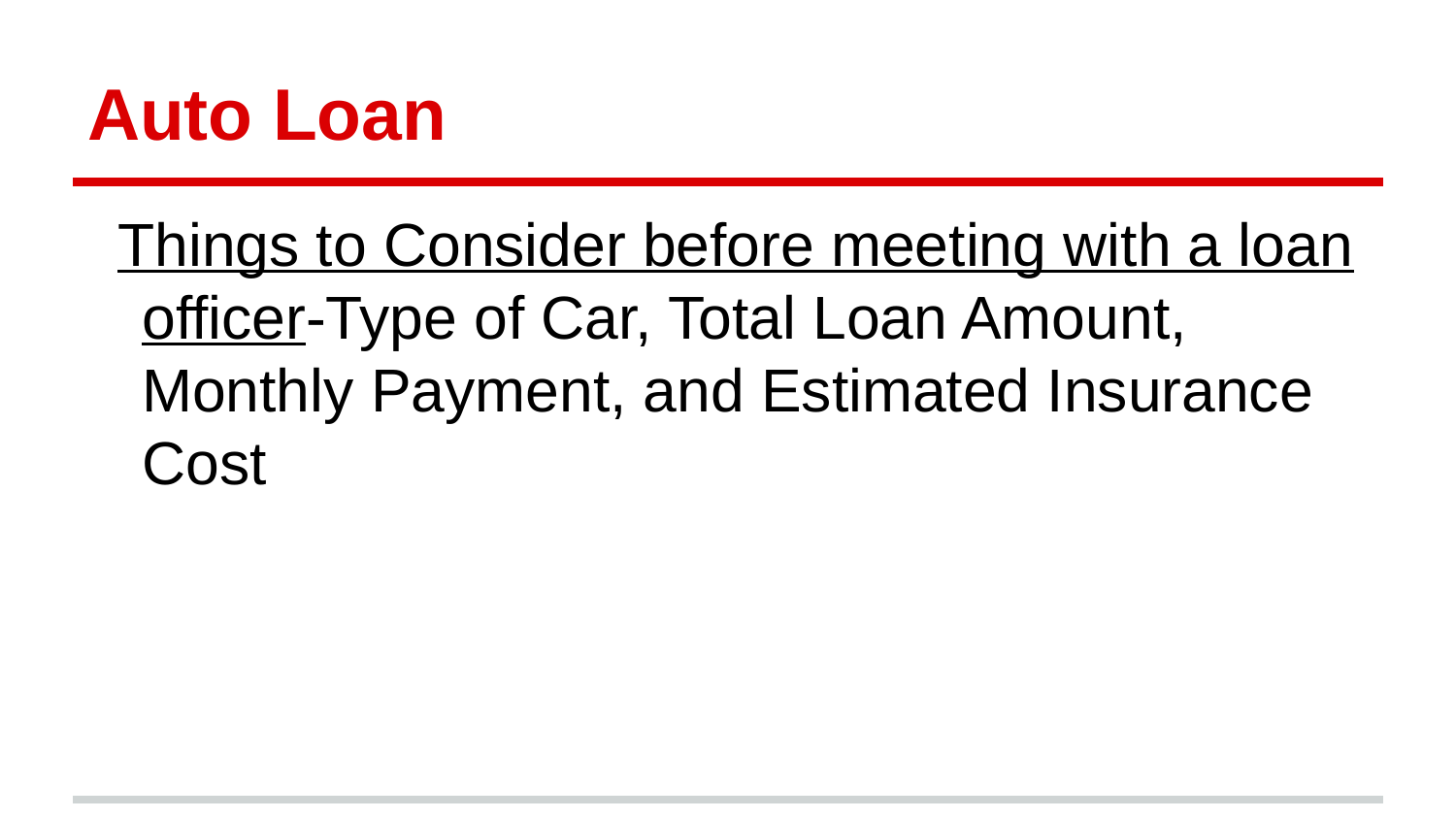

# Auto Loan
Things to Consider before meeting with a loan officer-Type of Car, Total Loan Amount, Monthly Payment, and Estimated Insurance Cost